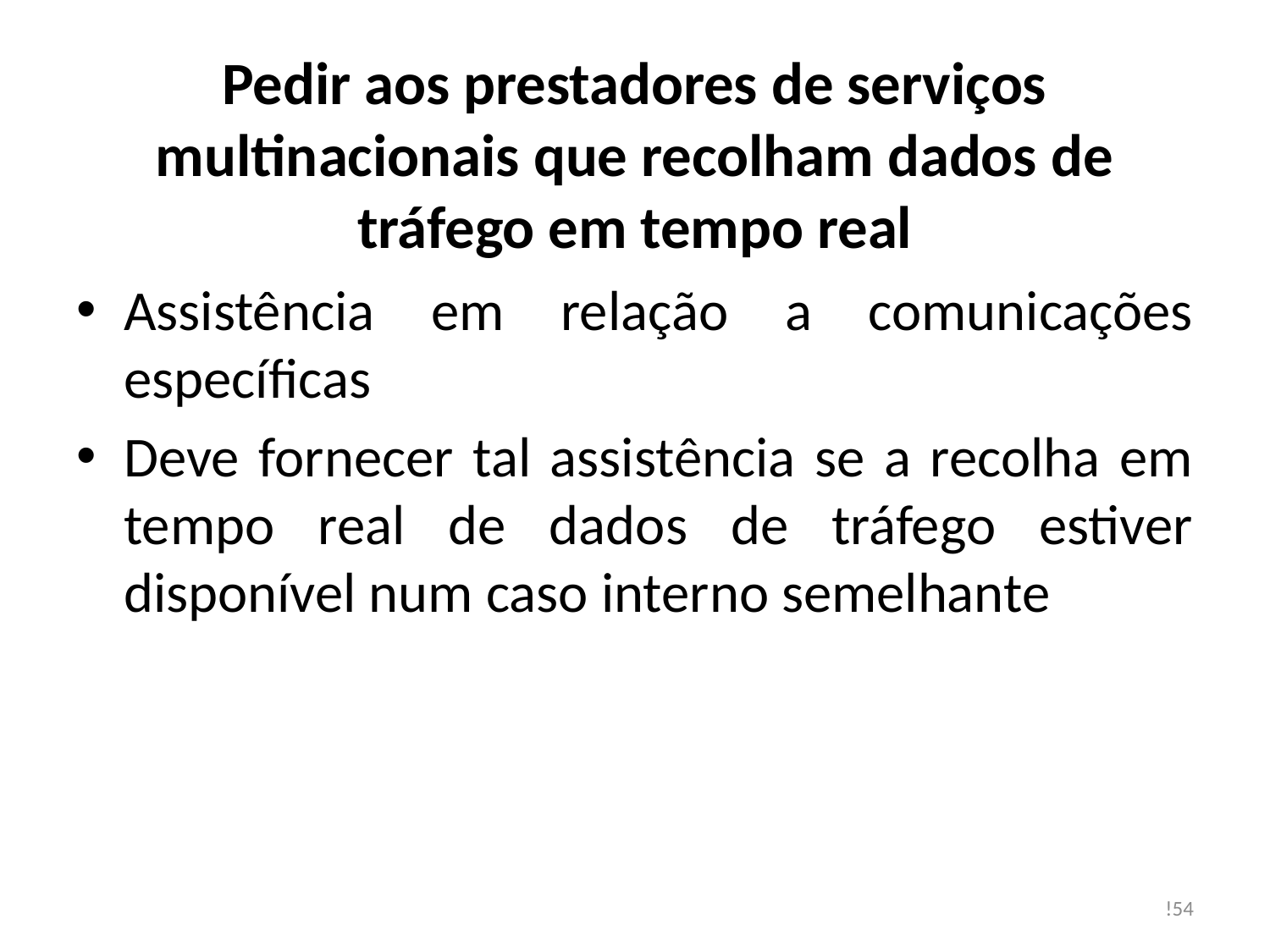

# Pedir aos prestadores de serviços multinacionais que recolham dados de tráfego em tempo real
Assistência em relação a comunicações específicas
Deve fornecer tal assistência se a recolha em tempo real de dados de tráfego estiver disponível num caso interno semelhante
!54